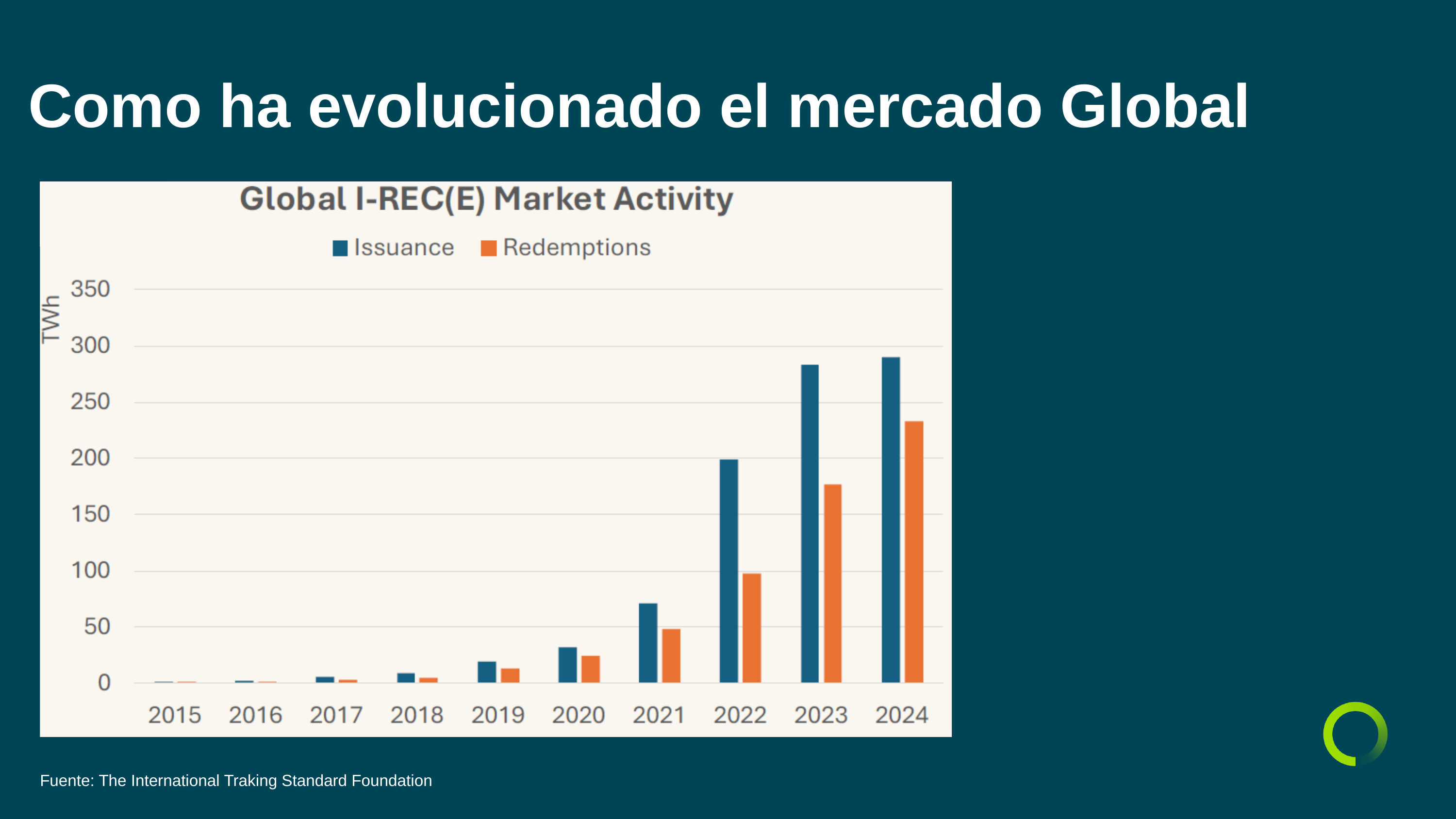

Como ha evolucionado el mercado Global

Fuente: The International Traking Standard Foundation